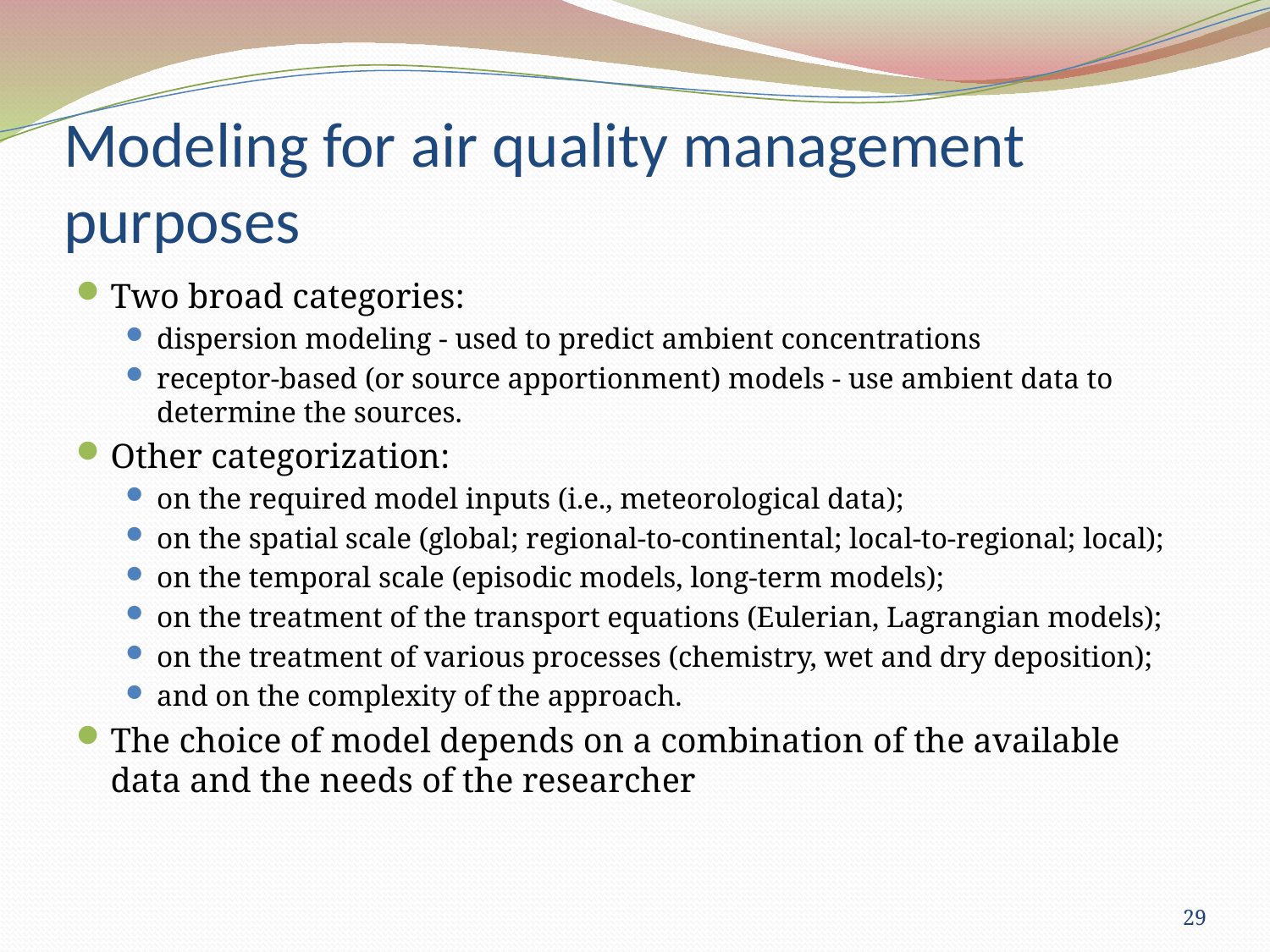

# Modeling for air quality management purposes
Two broad categories:
dispersion modeling - used to predict ambient concentrations
receptor-based (or source apportionment) models - use ambient data to determine the sources.
Other categorization:
on the required model inputs (i.e., meteorological data);
on the spatial scale (global; regional-to-continental; local-to-regional; local);
on the temporal scale (episodic models, long-term models);
on the treatment of the transport equations (Eulerian, Lagrangian models);
on the treatment of various processes (chemistry, wet and dry deposition);
and on the complexity of the approach.
The choice of model depends on a combination of the available data and the needs of the researcher

29